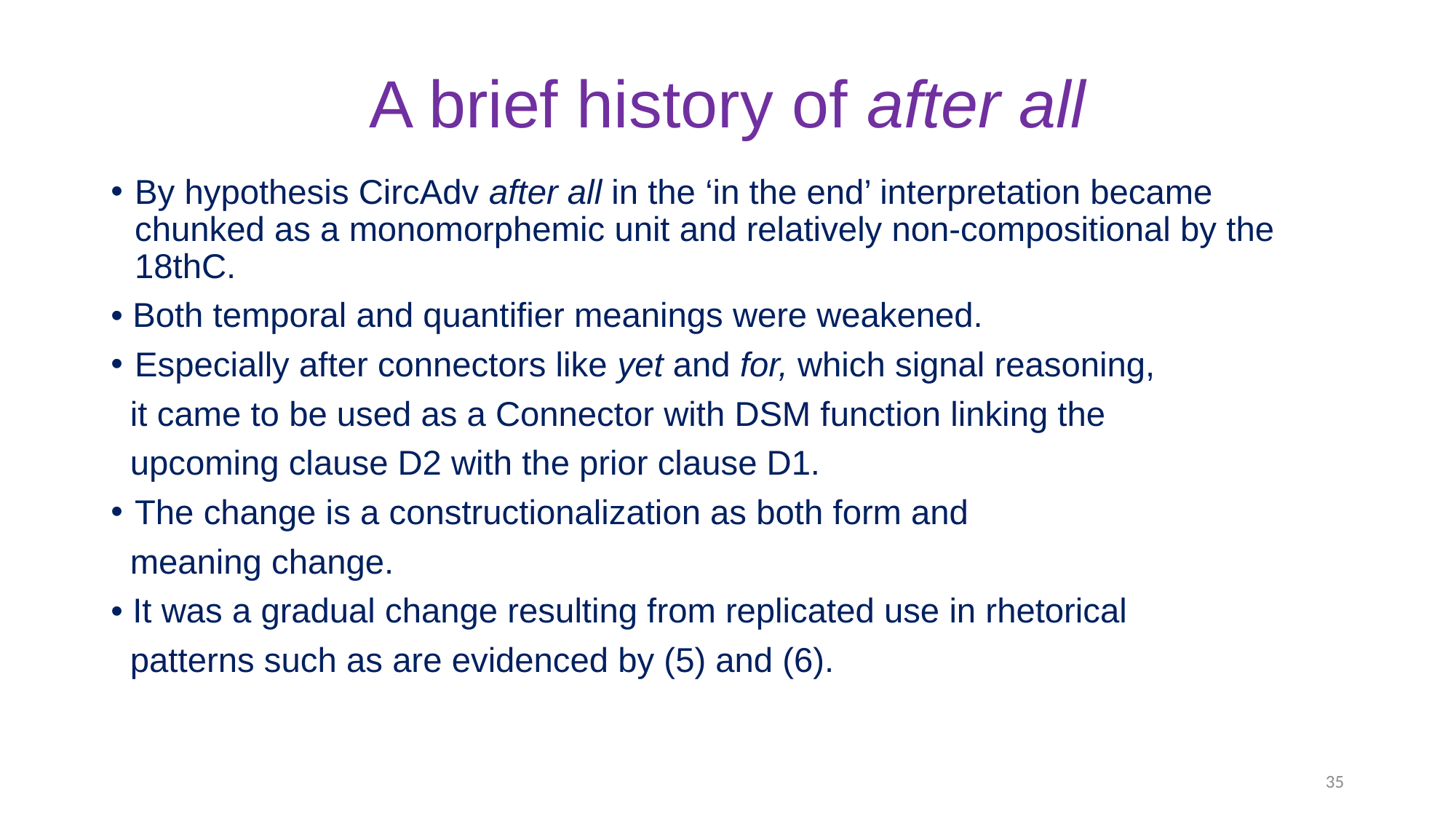

# A brief history of after all
By hypothesis CircAdv after all in the ‘in the end’ interpretation became chunked as a monomorphemic unit and relatively non-compositional by the 18thC.
• Both temporal and quantifier meanings were weakened.
Especially after connectors like yet and for, which signal reasoning,
  it came to be used as a Connector with DSM function linking the
  upcoming clause D2 with the prior clause D1.
The change is a constructionalization as both form and
  meaning change.
• It was a gradual change resulting from replicated use in rhetorical
  patterns such as are evidenced by (5) and (6).

35